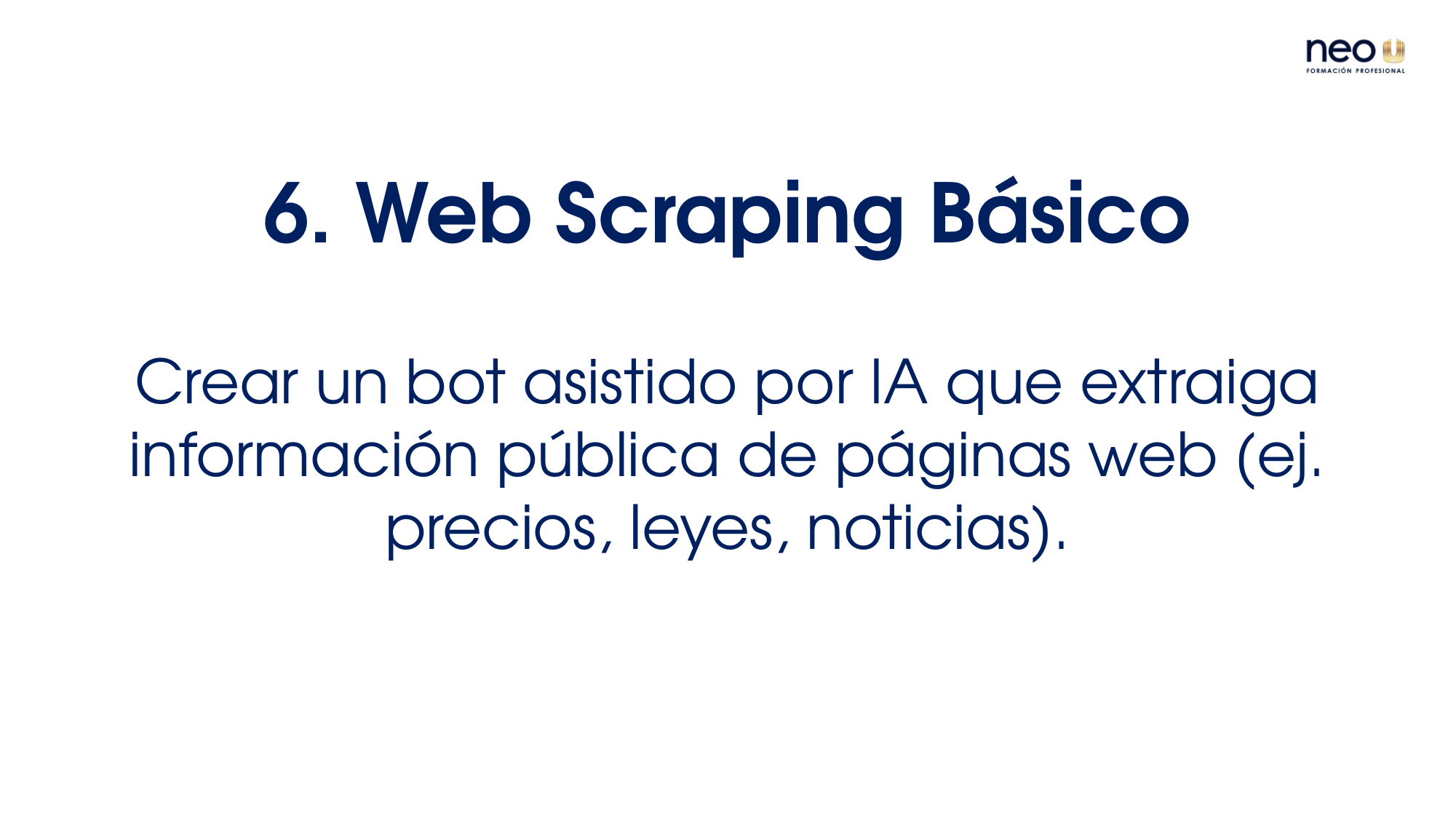

6. Web Scraping Básico
Crear un bot asistido por IA que extraiga información pública de páginas web (ej. precios, leyes, noticias).